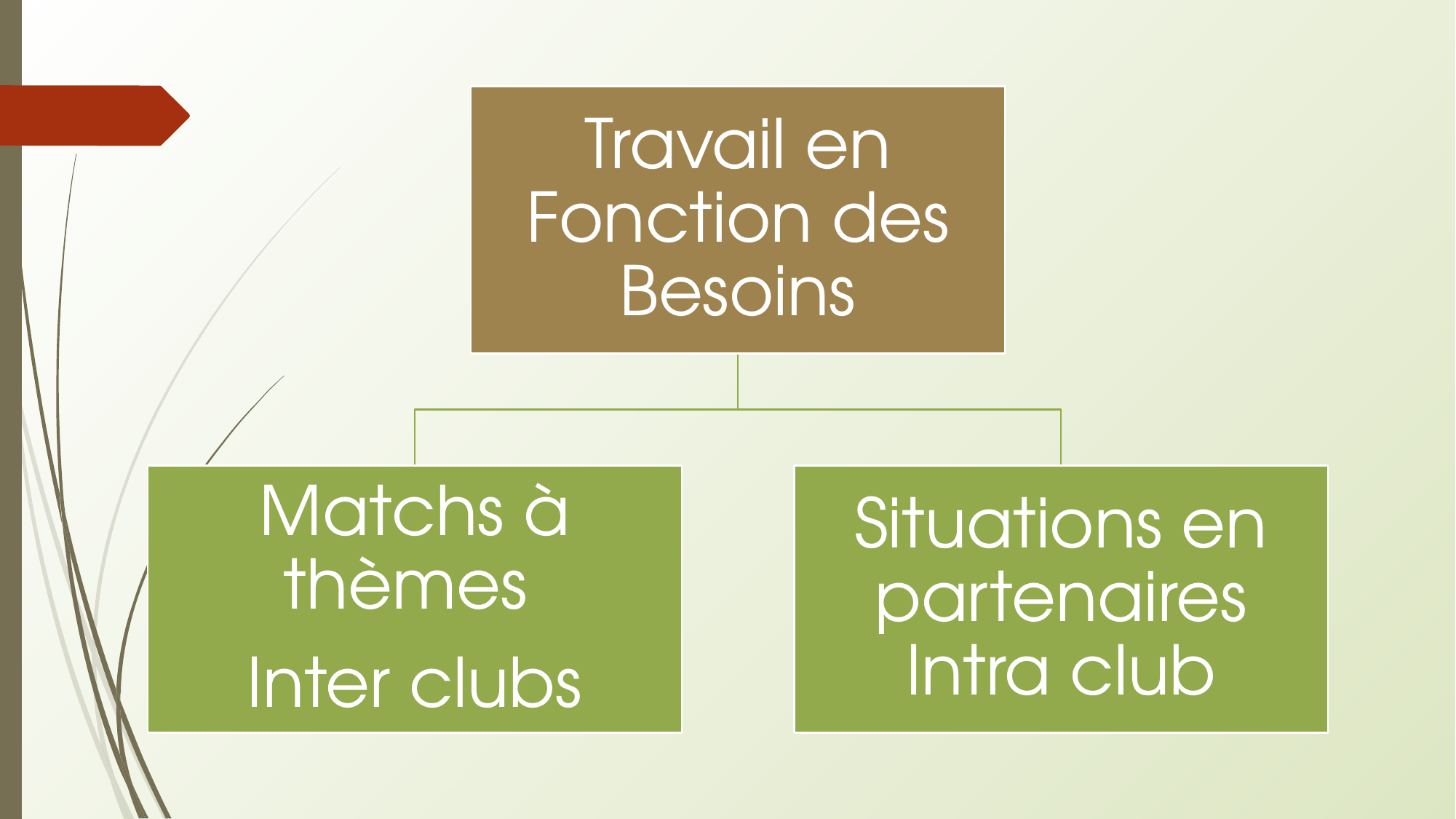

Travail en Fonction des Besoins

Matchs à thèmes
Inter clubs

Situations en partenaires Intra club